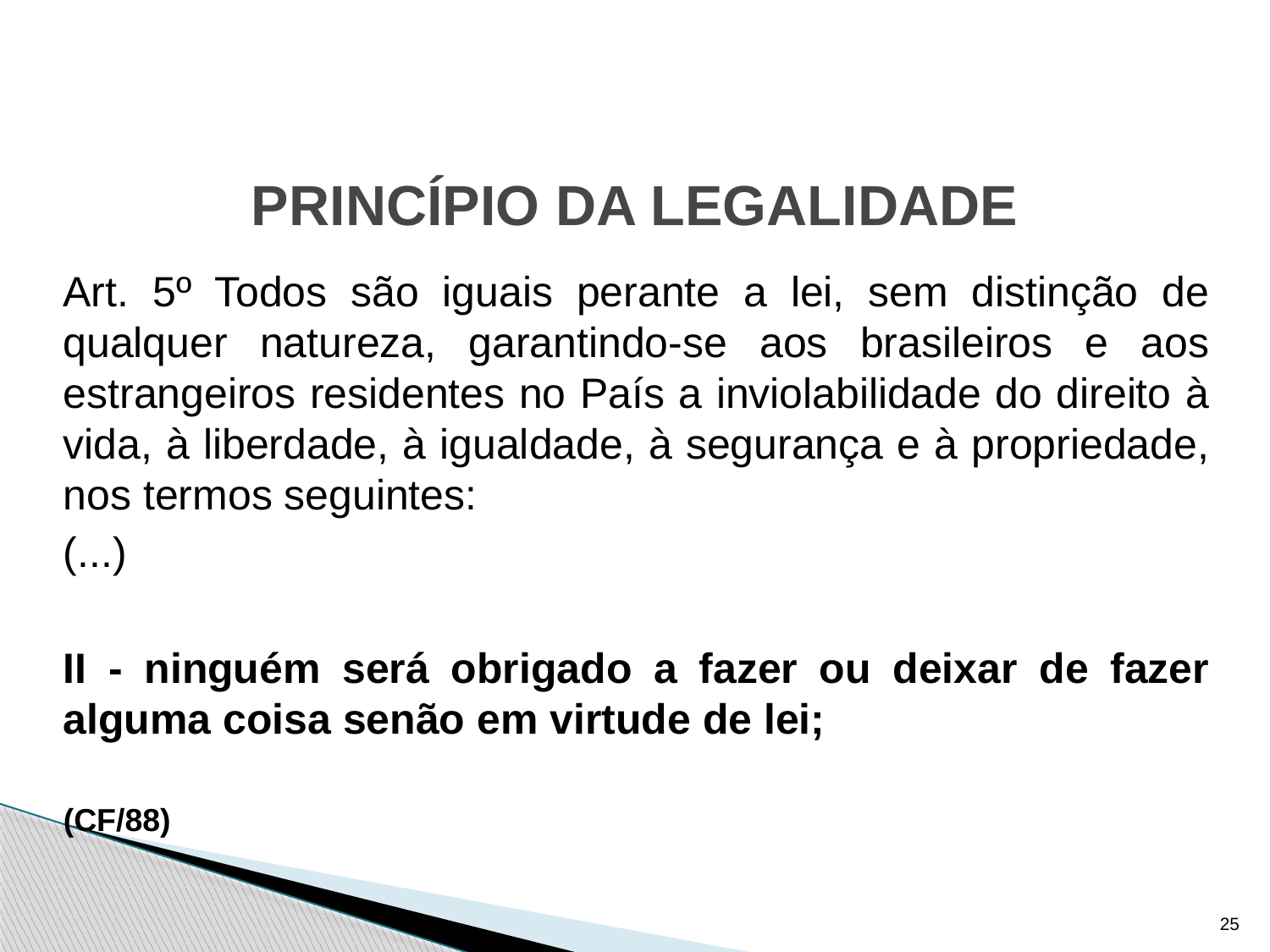

# PRINCÍPIO DA LEGALIDADE
	Art. 5º Todos são iguais perante a lei, sem distinção de qualquer natureza, garantindo-se aos brasileiros e aos estrangeiros residentes no País a inviolabilidade do direito à vida, à liberdade, à igualdade, à segurança e à propriedade, nos termos seguintes:
	(...)

	II - ninguém será obrigado a fazer ou deixar de fazer alguma coisa senão em virtude de lei;
									    (CF/88)
25